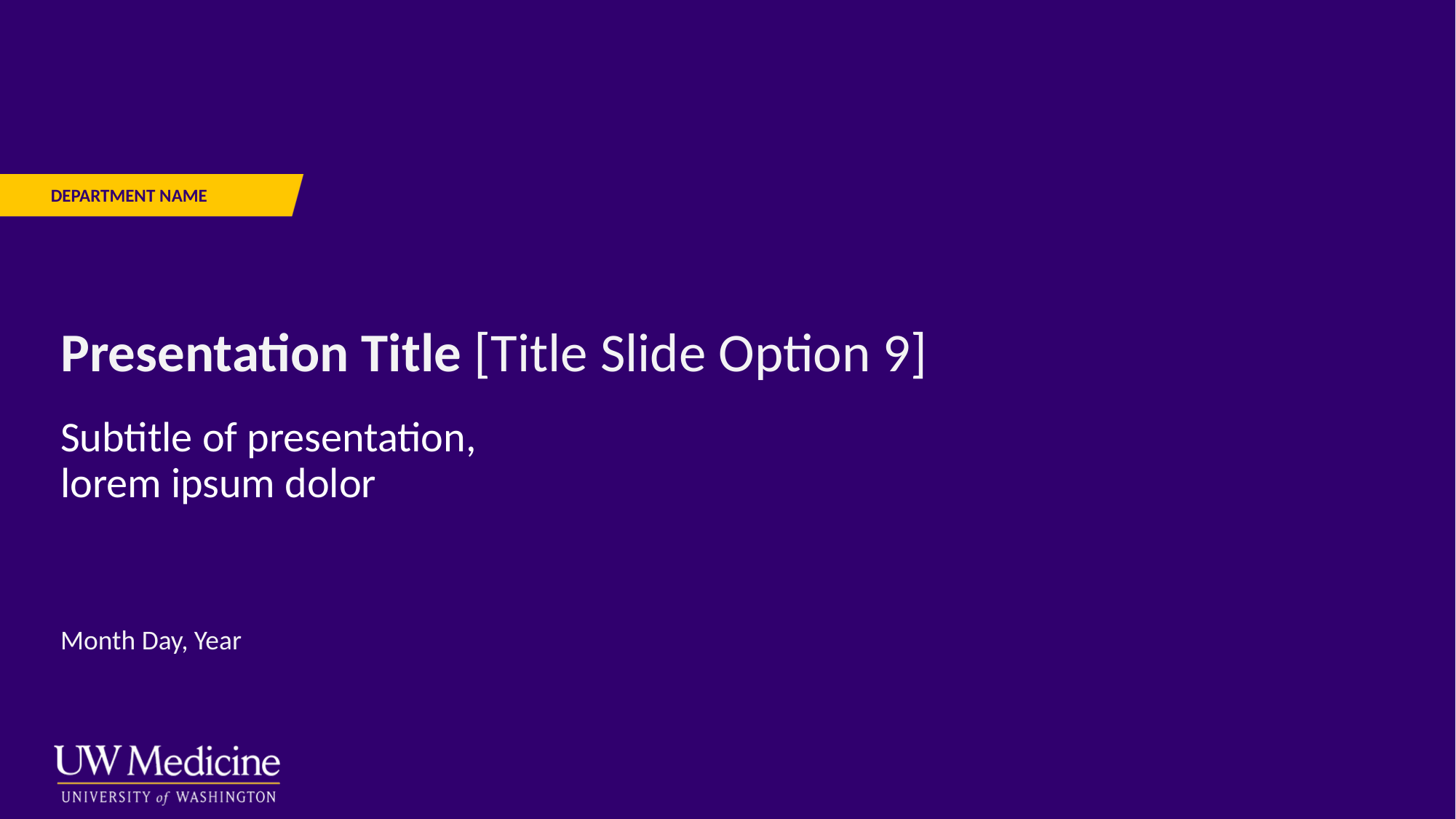

DEPARTMENT NAME
# Presentation Title [Title Slide Option 9]
Subtitle of presentation,
lorem ipsum dolor
Month Day, Year